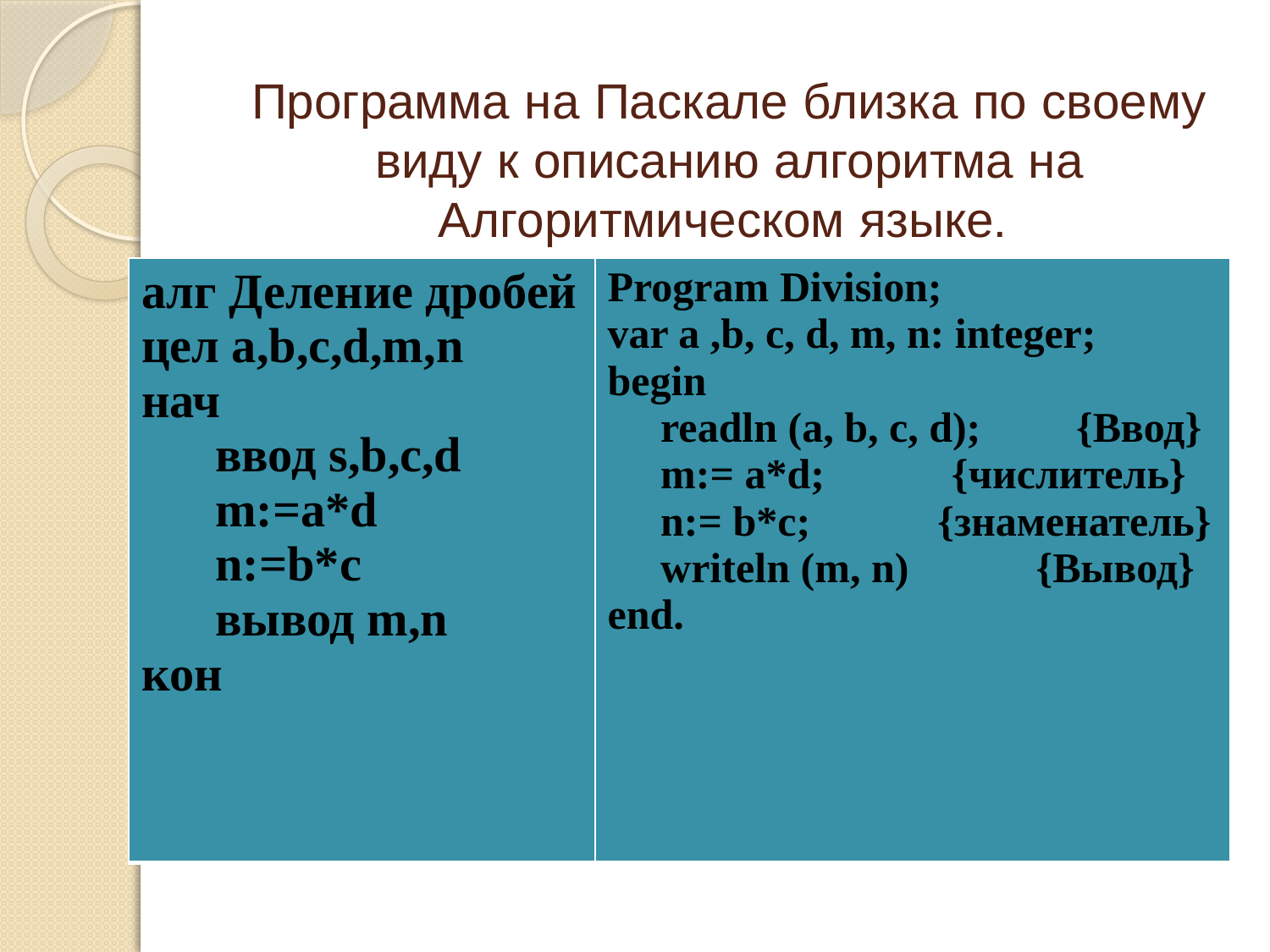

# Программа на Паскале близка по своему виду к описанию алгоритма на Алгоритмическом языке.
| алг Деление дробей цел a,b,c,d,m,n нач ввод s,b,c,d m:=a\*d n:=b\*c вывод m,n кон | Program Division; var a ,b, c, d, m, n: integer; begin readln (a, b, c, d); {Ввод} m:= a\*d; {числитель} n:= b\*c; {знаменатель} writeln (m, n) {Вывод} end. |
| --- | --- |